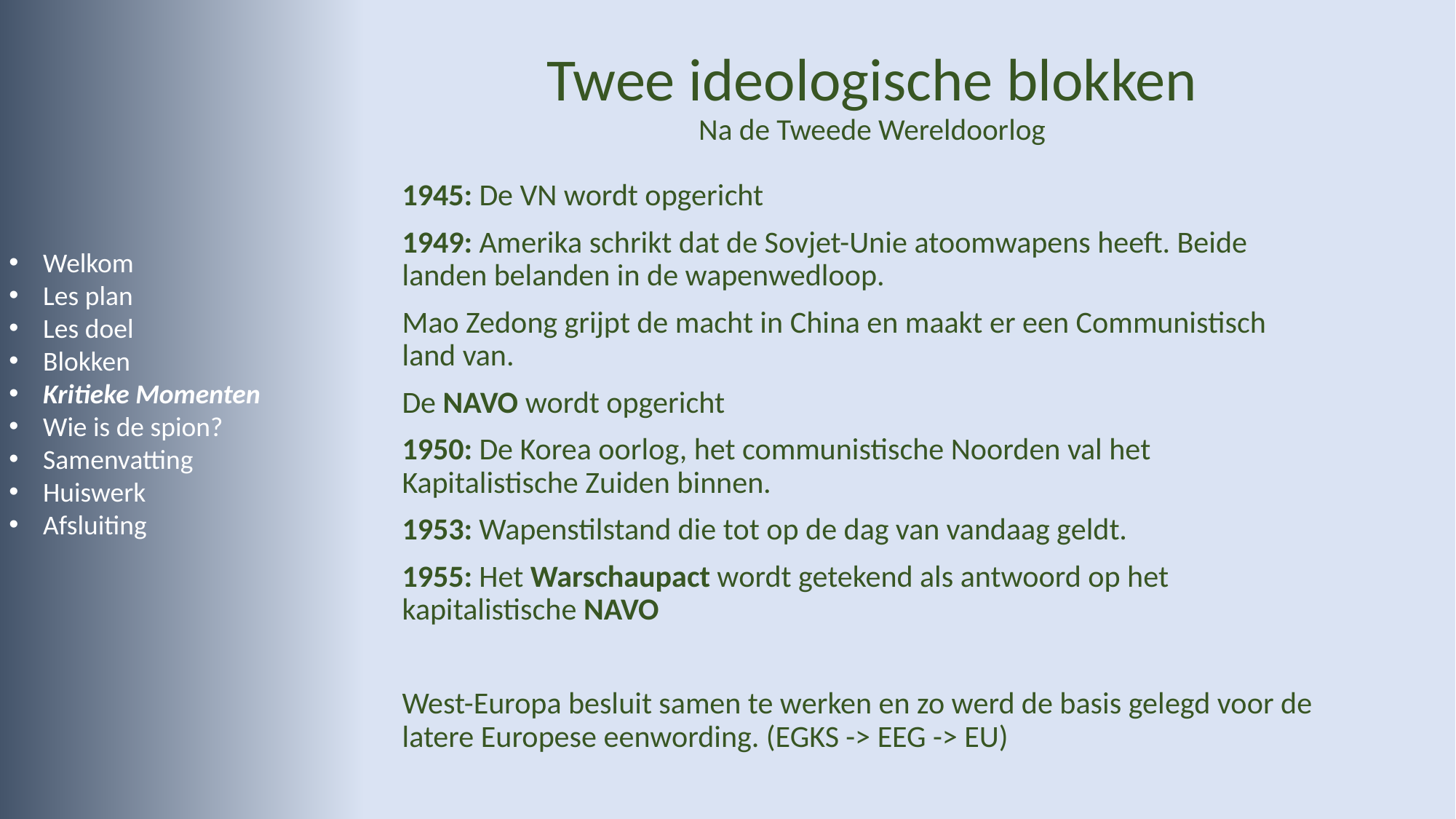

Twee ideologische blokken
Na de Tweede Wereldoorlog
1945: De VN wordt opgericht
1949: Amerika schrikt dat de Sovjet-Unie atoomwapens heeft. Beide landen belanden in de wapenwedloop.
Mao Zedong grijpt de macht in China en maakt er een Communistisch land van.
De NAVO wordt opgericht
1950: De Korea oorlog, het communistische Noorden val het Kapitalistische Zuiden binnen.
1953: Wapenstilstand die tot op de dag van vandaag geldt.
1955: Het Warschaupact wordt getekend als antwoord op het kapitalistische NAVO

West-Europa besluit samen te werken en zo werd de basis gelegd voor de latere Europese eenwording. (EGKS -> EEG -> EU)
Welkom
Les plan
Les doel
Blokken
Kritieke Momenten
Wie is de spion?
Samenvatting
Huiswerk
Afsluiting